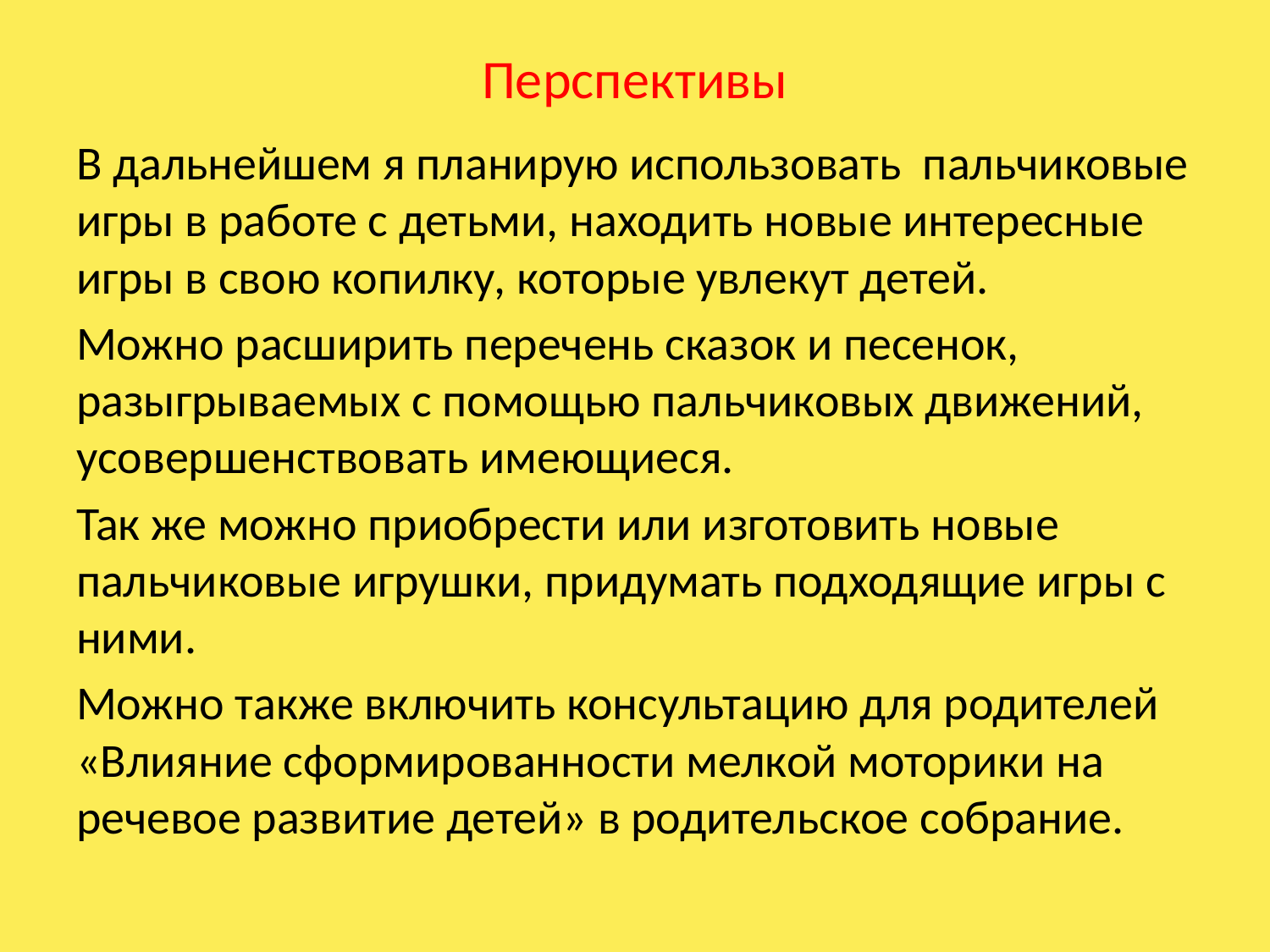

# Перспективы
В дальнейшем я планирую использовать  пальчиковые игры в работе с детьми, находить новые интересные игры в свою копилку, которые увлекут детей.
Можно расширить перечень сказок и песенок, разыгрываемых с помощью пальчиковых движений, усовершенствовать имеющиеся.
Так же можно приобрести или изготовить новые пальчиковые игрушки, придумать подходящие игры с ними.
Можно также включить консультацию для родителей «Влияние сформированности мелкой моторики на речевое развитие детей» в родительское собрание.